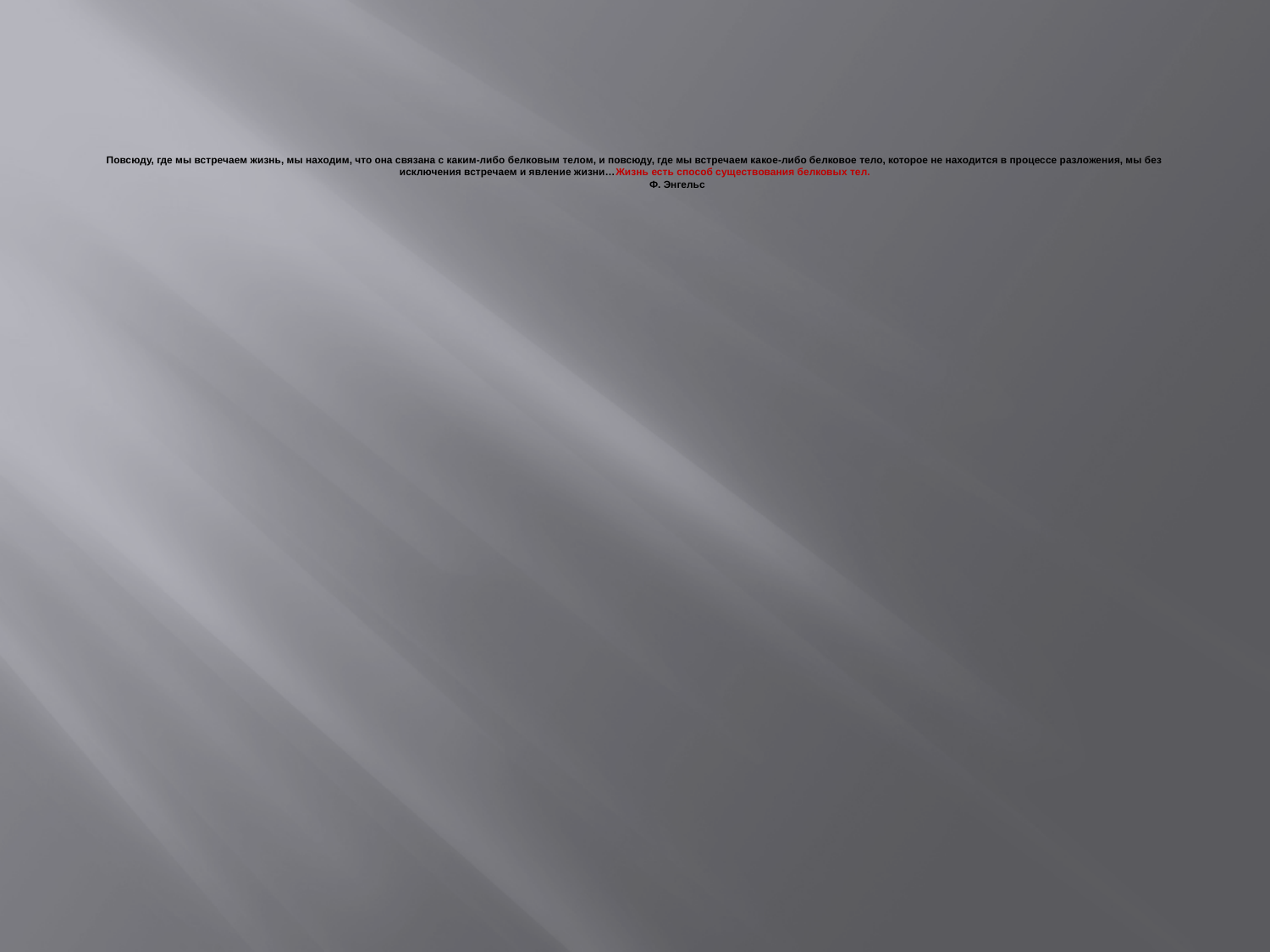

# Повсюду, где мы встречаем жизнь, мы находим, что она связана с каким-либо белковым телом, и повсюду, где мы встречаем какое-либо белковое тело, которое не находится в процессе разложения, мы без исключения встречаем и явление жизни…Жизнь есть способ существования белковых тел. Ф. Энгельс